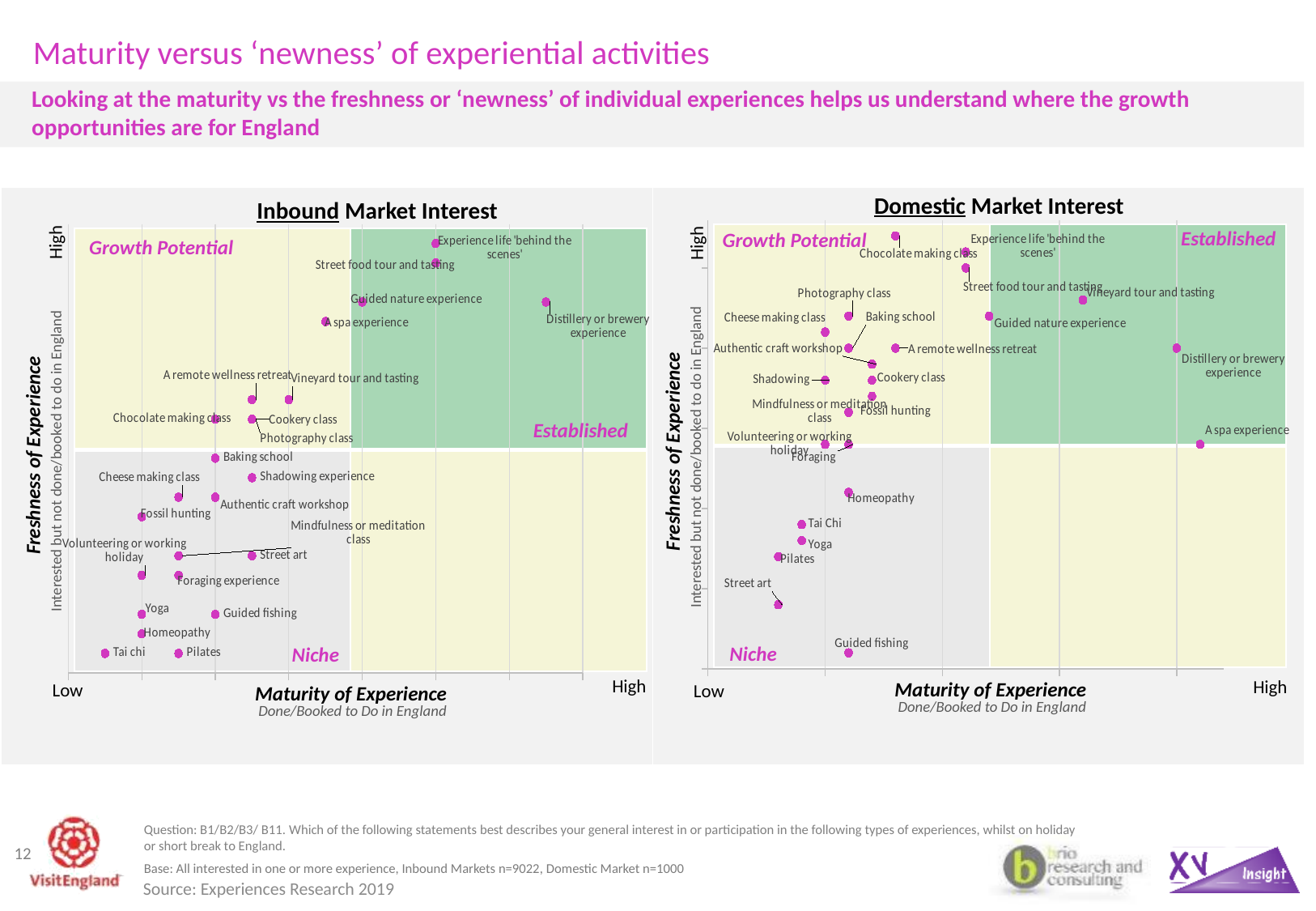

Maturity versus ‘newness’ of experiential activities
Looking at the maturity vs the freshness or ‘newness’ of individual experiences helps us understand where the growth opportunities are for England

Domestic Market Interest
|  |  |
| --- | --- |
Inbound Market Interest

### Chart

| Category | Interested but not done |
|---|---|

### Chart

| Category | Interested but not done |
|---|---|
Established
Growth Potential
|  |  |
| --- | --- |
|  |  |
High
High
|  |  |
| --- | --- |
|  |  |
Growth Potential
Established
Freshness of Experience
Freshness of Experience
Interested but not done/booked to do in England
Interested but not done/booked to do in England
Niche
Niche
High
High
Maturity of Experience
Low
Low
Maturity of Experience
Done/Booked to Do in England
Done/Booked to Do in England
Question: B1/B2/B3/ B11. Which of the following statements best describes your general interest in or participation in the following types of experiences, whilst on holiday or short break to England.
12
Base: All interested in one or more experience, Inbound Markets n=9022, Domestic Market n=1000